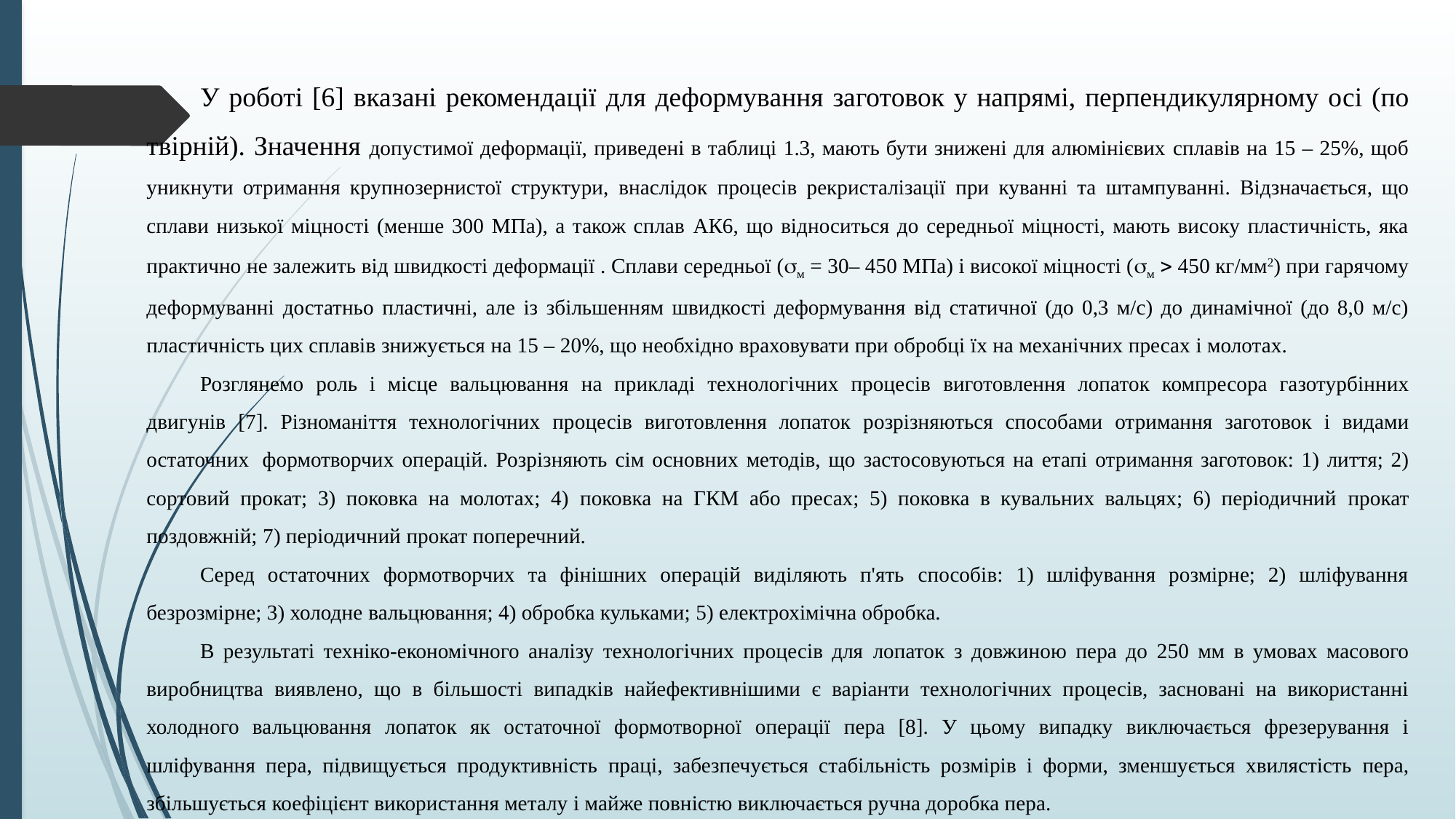

У роботі [6] вказані рекомендації для деформування заготовок у напрямі, перпендикулярному осі (по твірній). Значення допустимої деформації, приведені в таблиці 1.3, мають бути знижені для алюмінієвих сплавів на 15 – 25%, щоб уникнути отримання крупнозернистої структури, внаслідок процесів рекристалізації при куванні та штампуванні. Відзначається, що сплави низької міцності (менше 300 МПа), а також сплав АК6, що відноситься до середньої міцності, мають високу пластичність, яка практично не залежить від швидкості деформації . Сплави середньої (σм = 30– 450 МПа) і високої міцності (σм > 450 кг/мм2) при гарячому деформуванні достатньо пластичні, але із збільшенням швидкості деформування від статичної (до 0,3 м/с) до динамічної (до 8,0 м/с) пластичність цих сплавів знижується на 15 – 20%, що необхідно враховувати при обробці їх на механічних пресах і молотах.
Розглянемо роль і місце вальцювання на прикладі технологічних процесів виготовлення лопаток компресора газотурбінних двигунів [7]. Різноманіття технологічних процесів виготовлення лопаток розрізняються способами отримання заготовок і видами остаточних формотворчих операцій. Розрізняють сім основних методів, що застосовуються на етапі отримання заготовок: 1) лиття; 2) сортовий прокат; 3) поковка на молотах; 4) поковка на ГКМ або пресах; 5) поковка в кувальних вальцях; 6) періодичний прокат поздовжній; 7) періодичний прокат поперечний.
Серед остаточних формотворчих та фінішних операцій виділяють п'ять способів: 1) шліфування розмірне; 2) шліфування безрозмірне; 3) холодне вальцювання; 4) обробка кульками; 5) електрохімічна обробка.
В результаті техніко-економічного аналізу технологічних процесів для лопаток з довжиною пера до 250 мм в умовах масового виробництва виявлено, що в більшості випадків найефективнішими є варіанти технологічних процесів, засновані на використанні холодного вальцювання лопаток як остаточної формотворної операції пера [8]. У цьому випадку виключається фрезерування і шліфування пера, підвищується продуктивність праці, забезпечується стабільність розмірів і форми, зменшується хвилястість пера, збільшується коефіцієнт використання металу і майже повністю виключається ручна доробка пера.